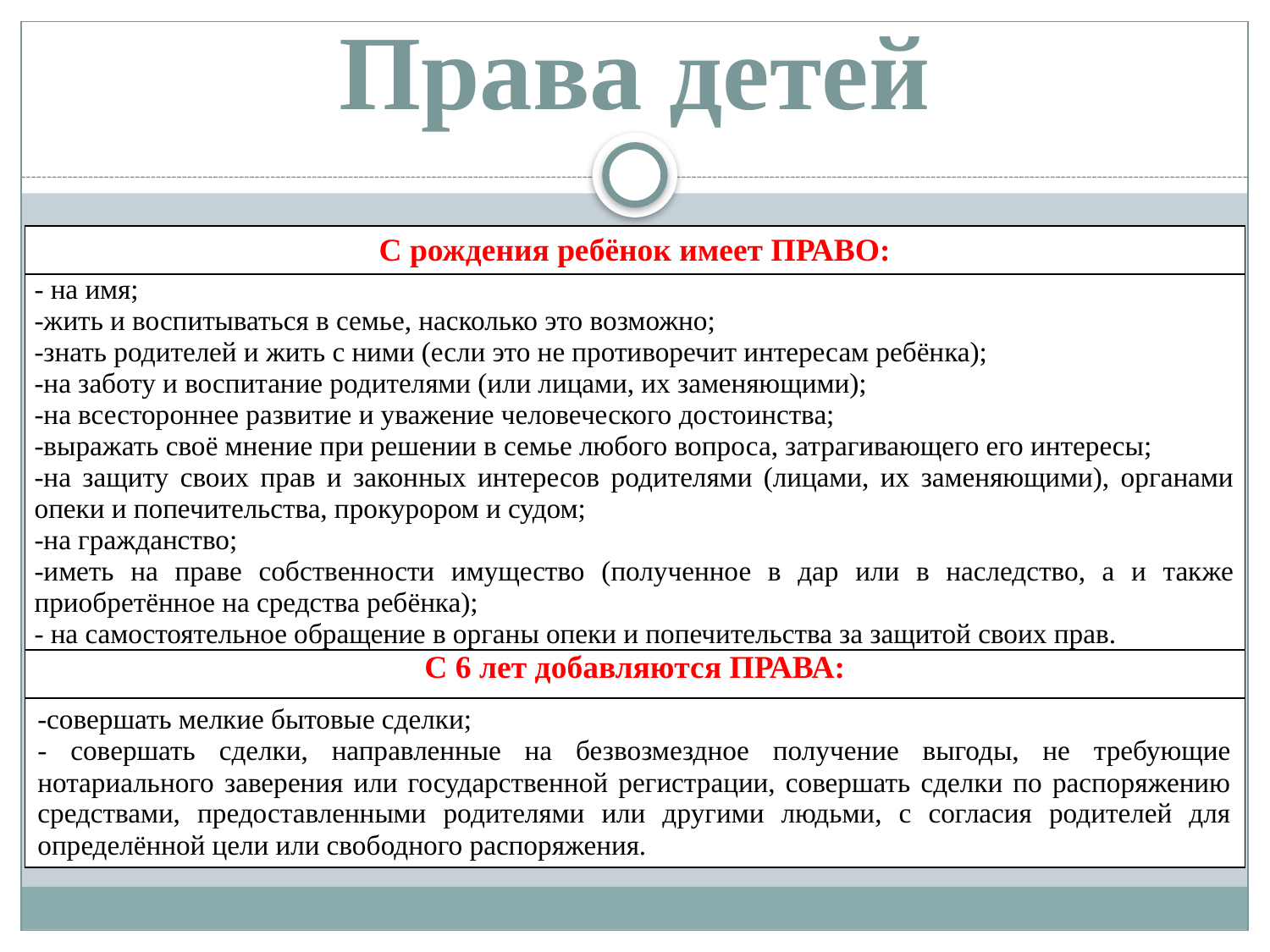

# Права детей

| С рождения ребёнок имеет ПРАВО: |
| --- |
| - на имя; -жить и воспитываться в семье, насколько это возможно; -знать родителей и жить с ними (если это не противоречит интересам ребёнка); -на заботу и воспитание родителями (или лицами, их заменяющими); -на всестороннее развитие и уважение человеческого достоинства; -выражать своё мнение при решении в семье любого вопроса, затрагивающего его интересы; -на защиту своих прав и законных интересов родителями (лицами, их заменяющими), органами опеки и попечительства, прокурором и судом; -на гражданство; -иметь на праве собственности имущество (полученное в дар или в наследство, а и также приобретённое на средства ребёнка); - на самостоятельное обращение в органы опеки и попечительства за защитой своих прав. |
| С 6 лет добавляются ПРАВА: |
| -совершать мелкие бытовые сделки; - совершать сделки, направленные на безвозмездное получение выгоды, не требующие нотариального заверения или государственной регистрации, совершать сделки по распоряжению средствами, предоставленными родителями или другими людьми, с согласия родителей для определённой цели или свободного распоряжения. |